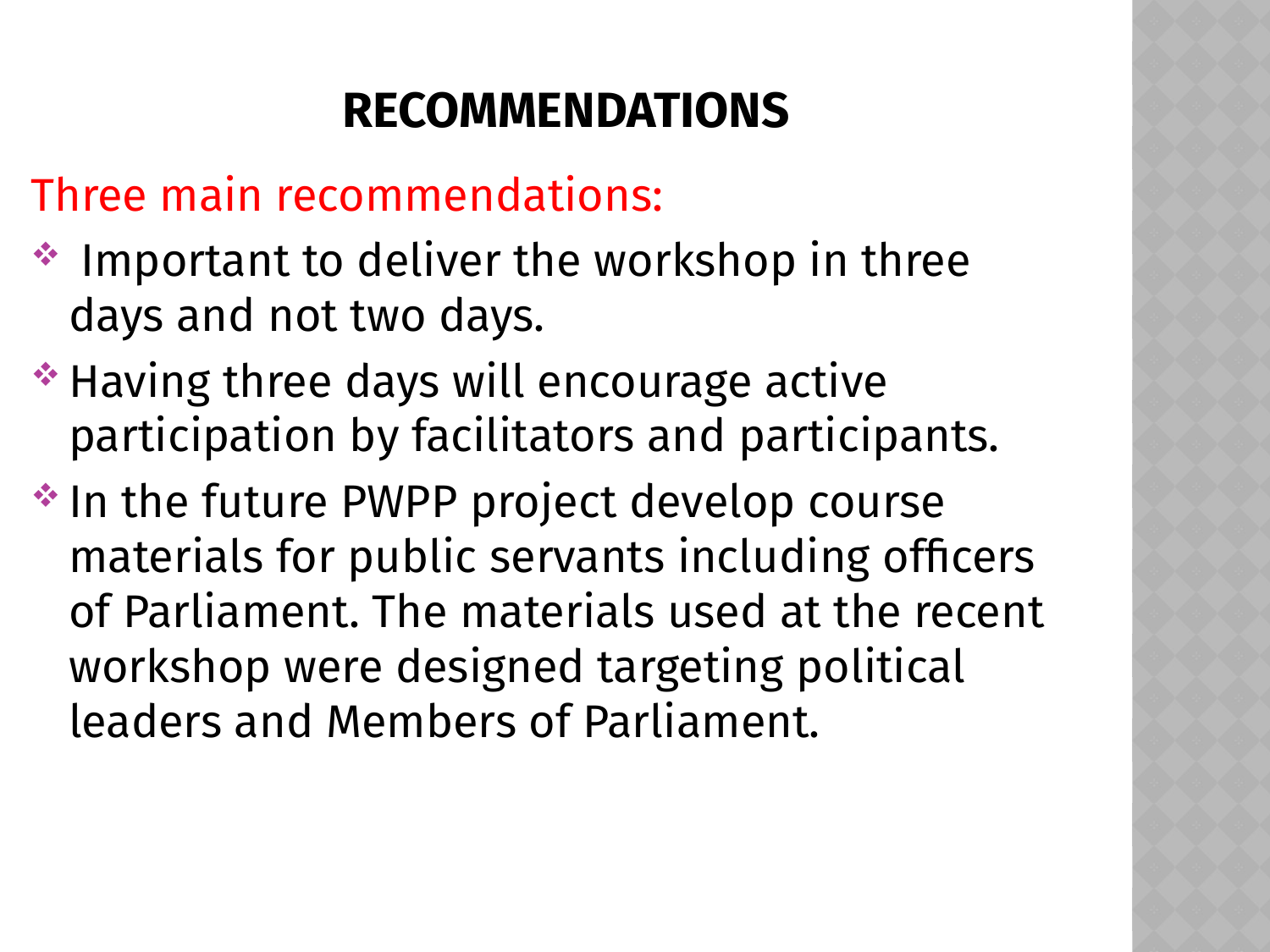

# Recommendations
Three main recommendations:
 Important to deliver the workshop in three days and not two days.
Having three days will encourage active participation by facilitators and participants.
In the future PWPP project develop course materials for public servants including officers of Parliament. The materials used at the recent workshop were designed targeting political leaders and Members of Parliament.